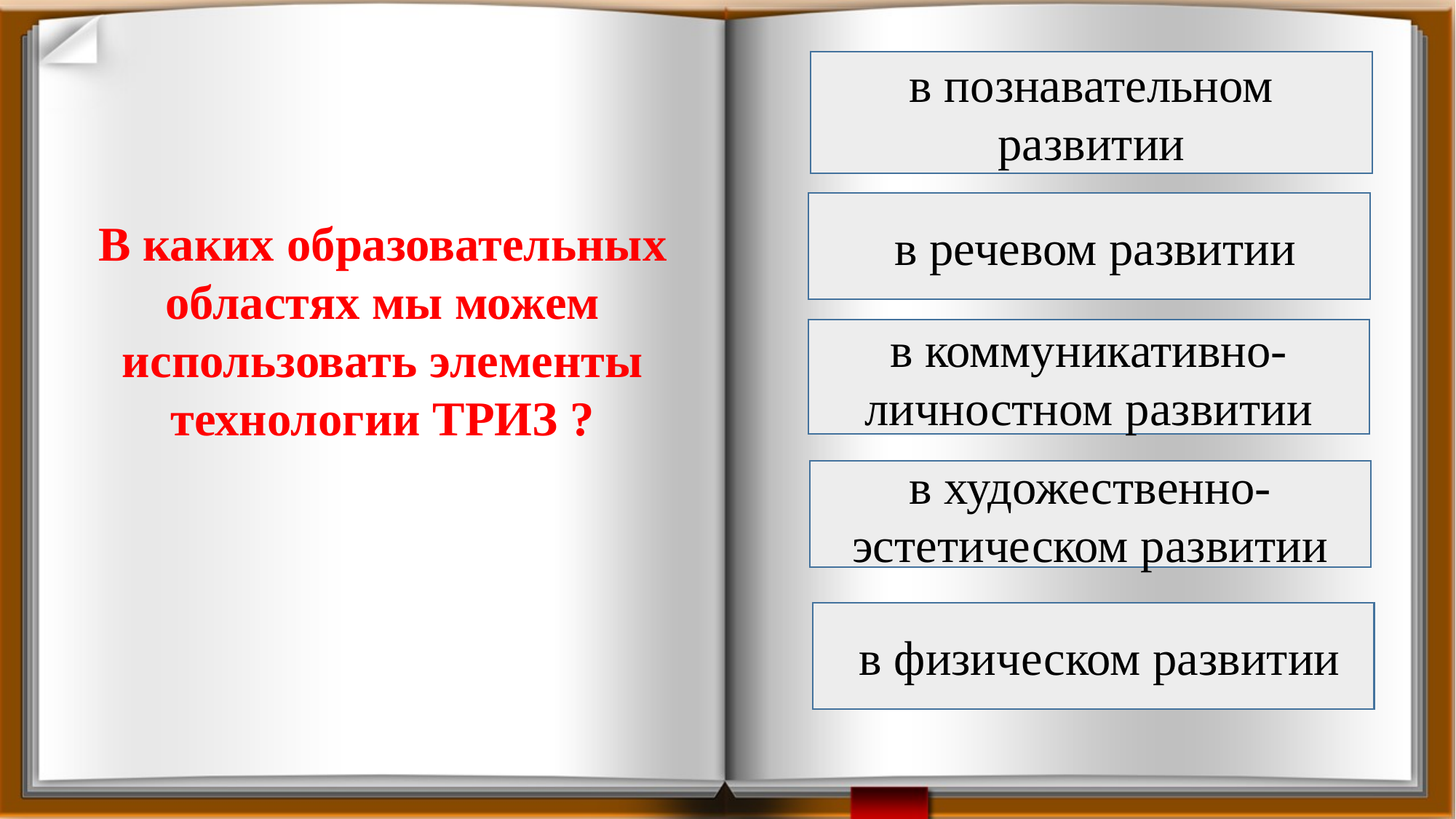

в познавательном развитии
 в речевом развитии
В каких образовательных областях мы можем использовать элементы технологии ТРИЗ ?

в коммуникативно-личностном развитии

в художественно-эстетическом развитии

 в физическом развитии